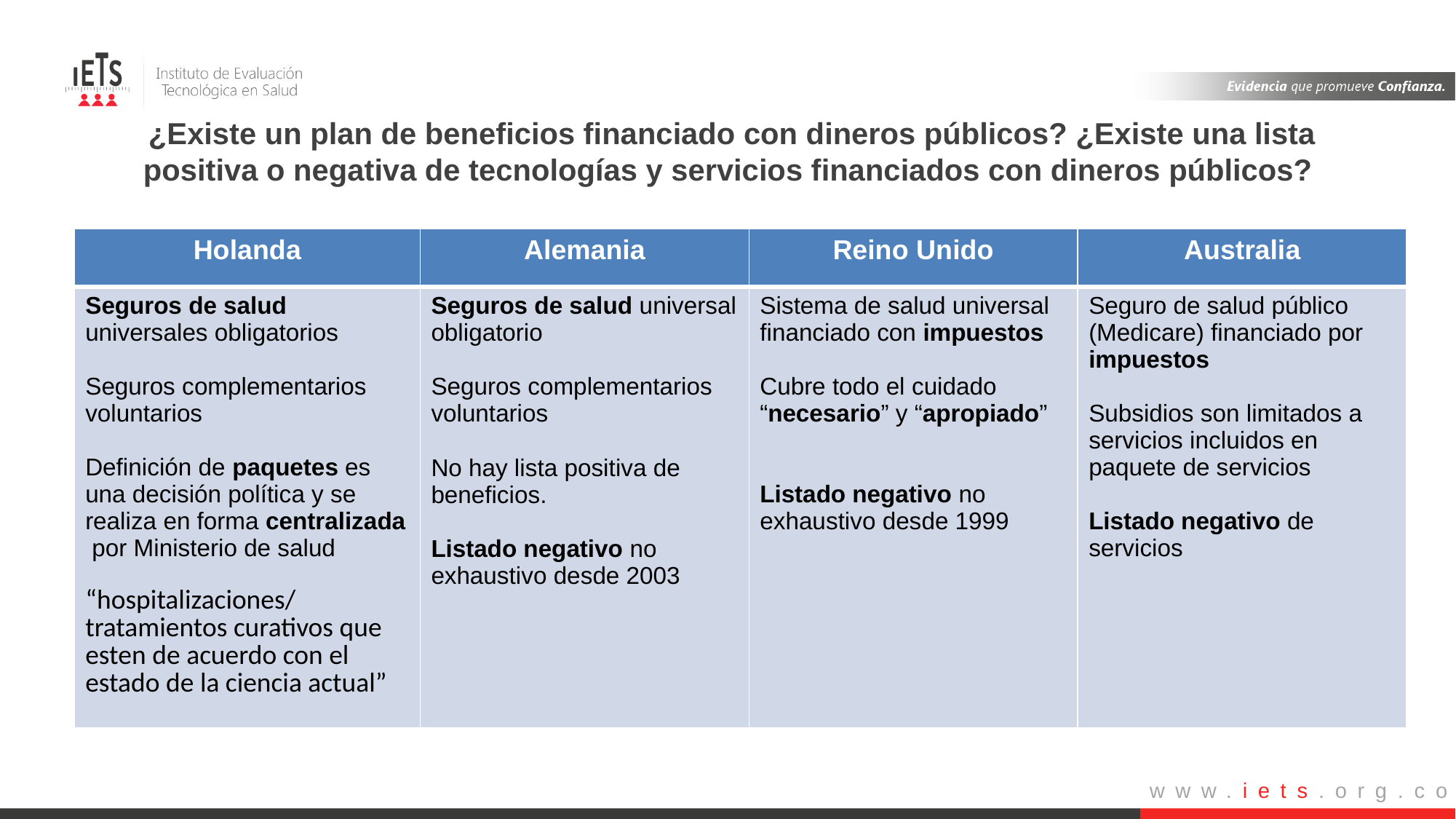

¿Existe un plan de beneficios financiado con dineros públicos? ¿Existe una lista positiva o negativa de tecnologías y servicios financiados con dineros públicos?
| Holanda | Alemania | Reino Unido | Australia |
| --- | --- | --- | --- |
| Seguros de salud universales obligatorios Seguros complementarios voluntarios Definición de paquetes es una decisión política y se realiza en forma centralizada por Ministerio de salud “hospitalizaciones/tratamientos curativos que esten de acuerdo con el estado de la ciencia actual” | Seguros de salud universal obligatorio Seguros complementarios voluntarios No hay lista positiva de beneficios. Listado negativo no exhaustivo desde 2003 | Sistema de salud universal financiado con impuestos Cubre todo el cuidado “necesario” y “apropiado” Listado negativo no exhaustivo desde 1999 | Seguro de salud público (Medicare) financiado por impuestos Subsidios son limitados a servicios incluidos en paquete de servicios Listado negativo de servicios |